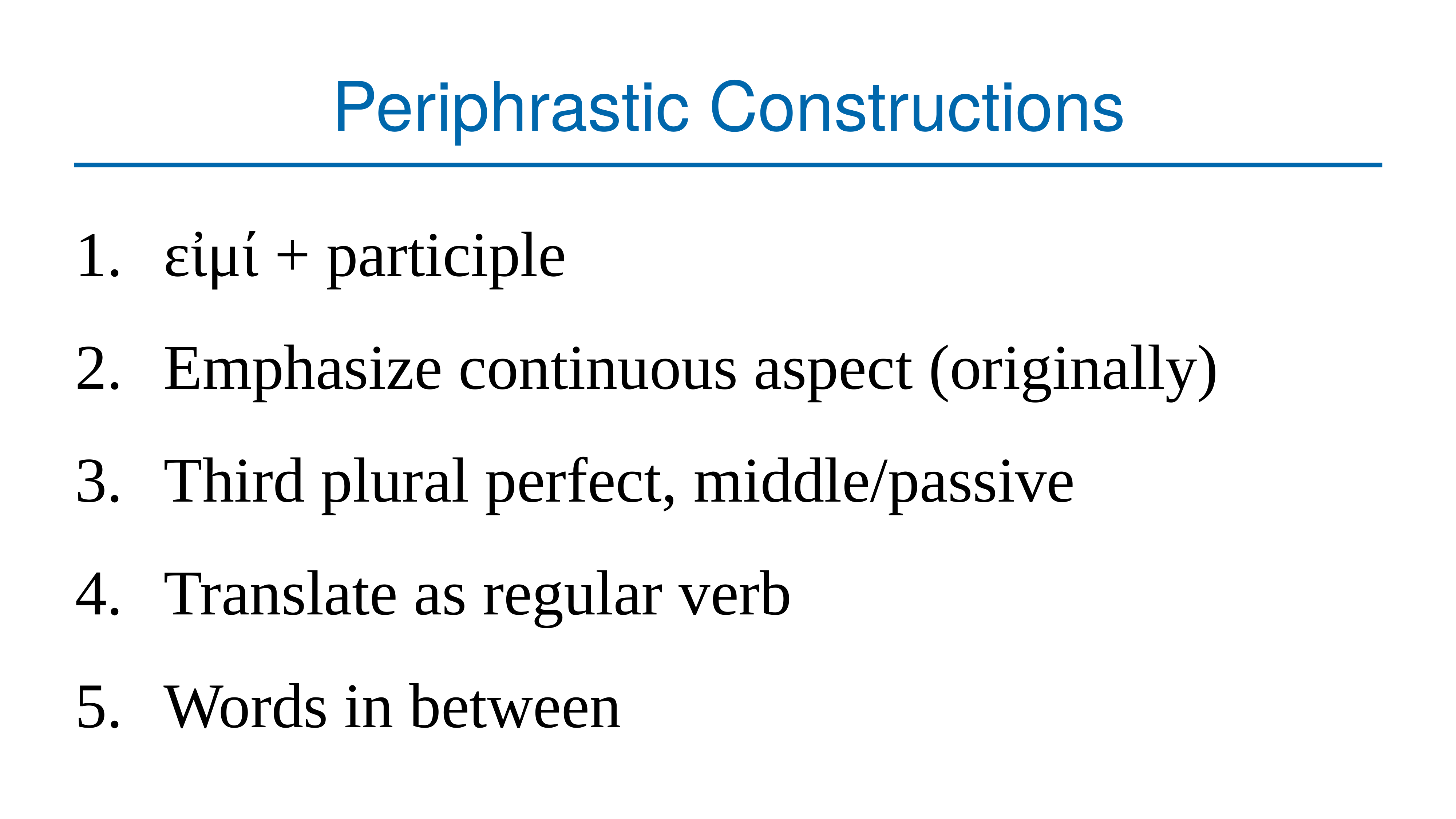

# Periphrastic Constructions
εἰμί + participle
Emphasize continuous aspect (originally)
Third plural perfect, middle/passive
Translate as regular verb
Words in between